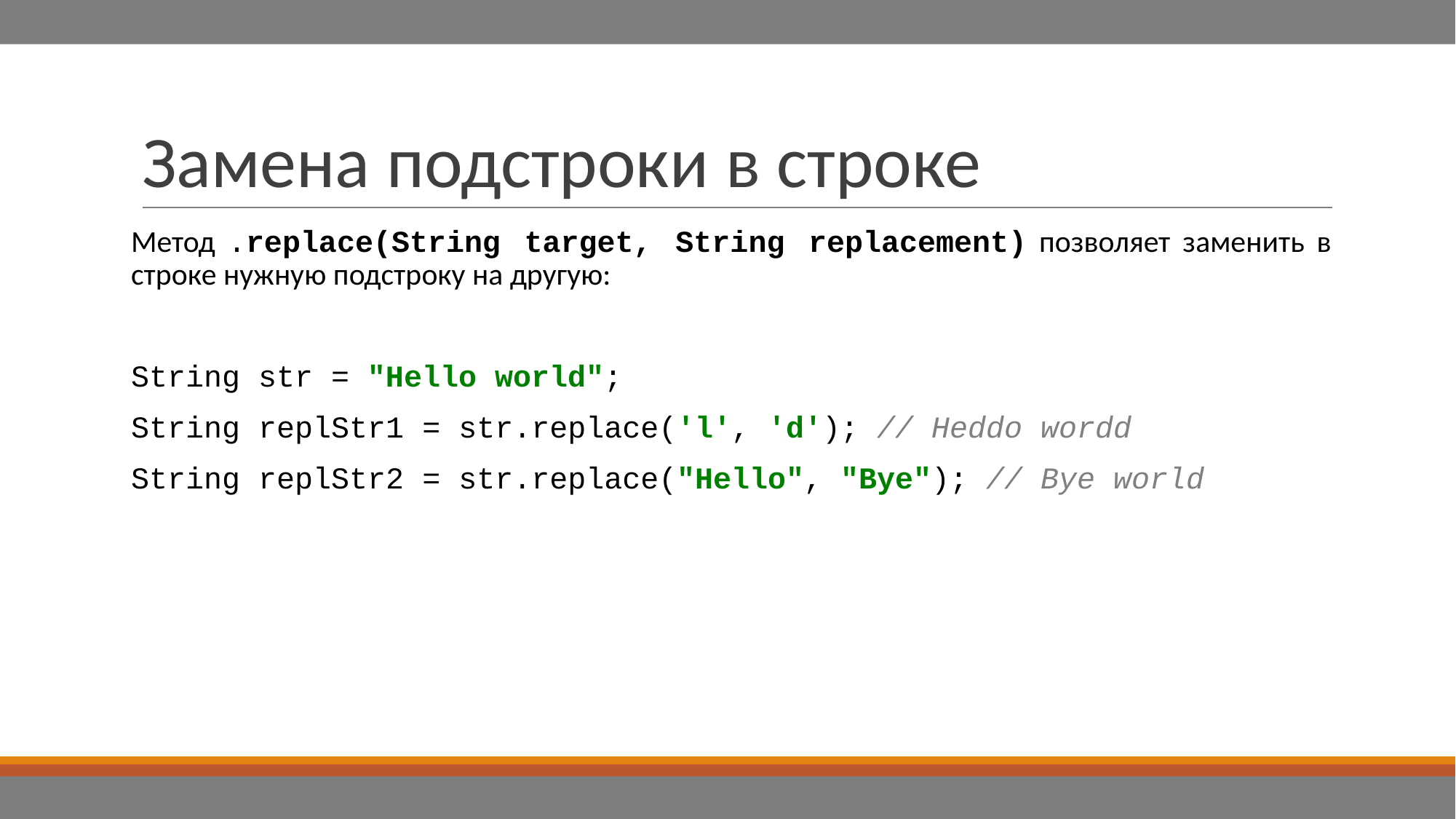

# Замена подстроки в строке
Метод .replace(String target, String replacement) позволяет заменить в строке нужную подстроку на другую:

String str = "Hello world";
String replStr1 = str.replace('l', 'd'); // Heddo wordd
String replStr2 = str.replace("Hello", "Bye"); // Bye world